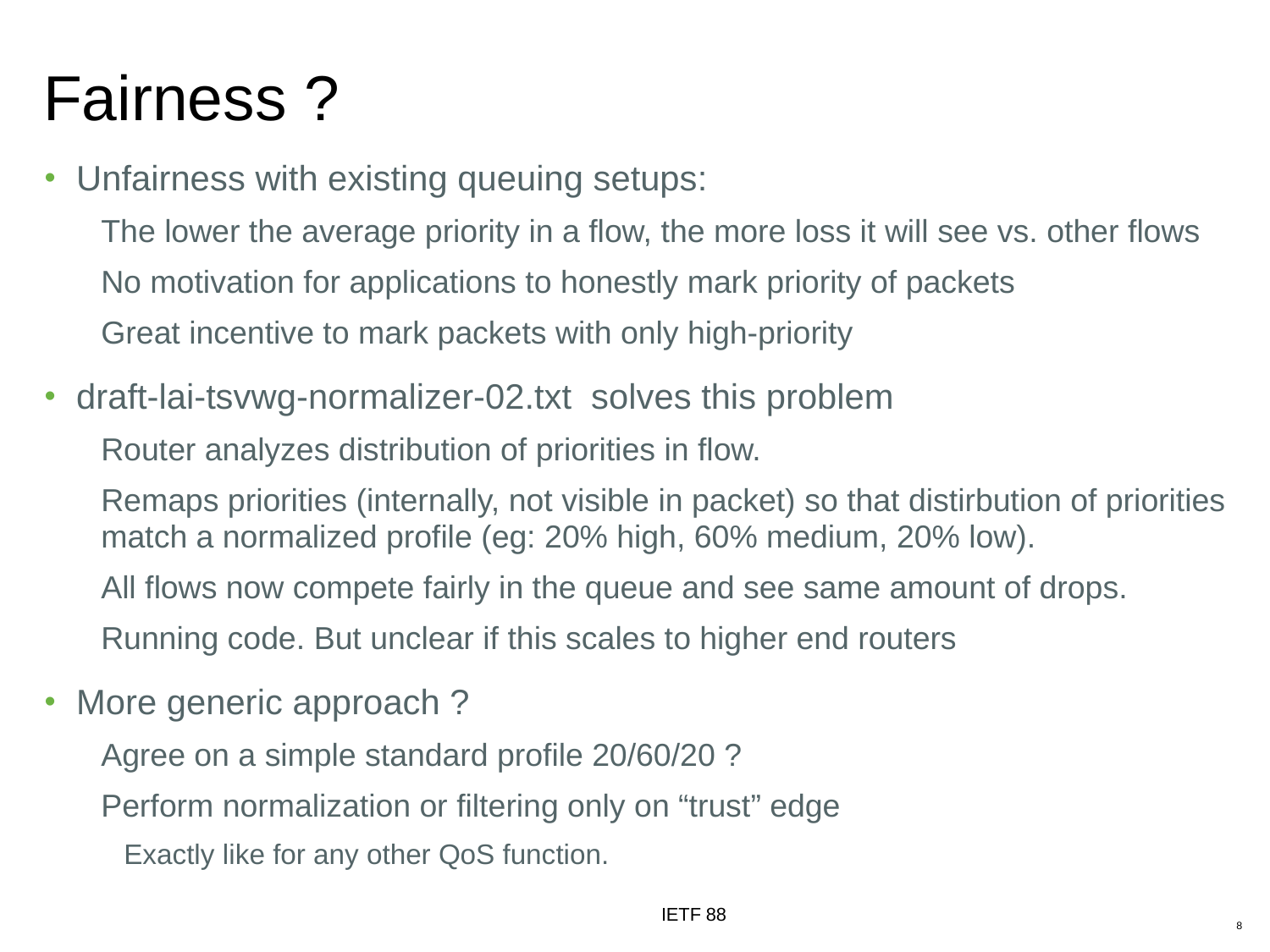

# Fairness ?
Unfairness with existing queuing setups:
The lower the average priority in a flow, the more loss it will see vs. other flows
No motivation for applications to honestly mark priority of packets
Great incentive to mark packets with only high-priority
draft-lai-tsvwg-normalizer-02.txt  solves this problem
Router analyzes distribution of priorities in flow.
Remaps priorities (internally, not visible in packet) so that distirbution of priorities match a normalized profile (eg: 20% high, 60% medium, 20% low).
All flows now compete fairly in the queue and see same amount of drops.
Running code. But unclear if this scales to higher end routers
More generic approach ?
Agree on a simple standard profile 20/60/20 ?
Perform normalization or filtering only on “trust” edge
Exactly like for any other QoS function.